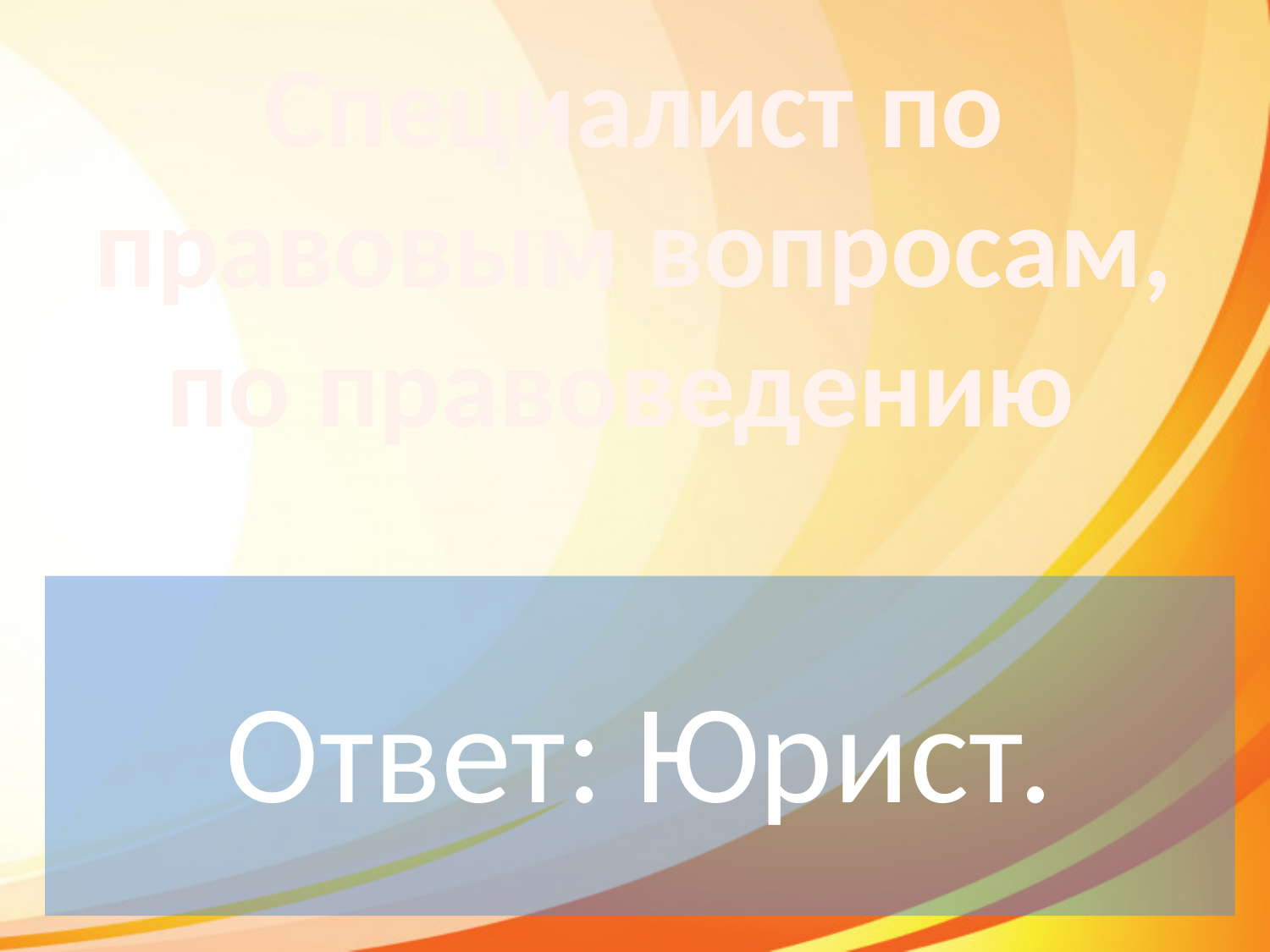

Специалист по правовым вопросам, по правоведению
Ответ: Юрист.